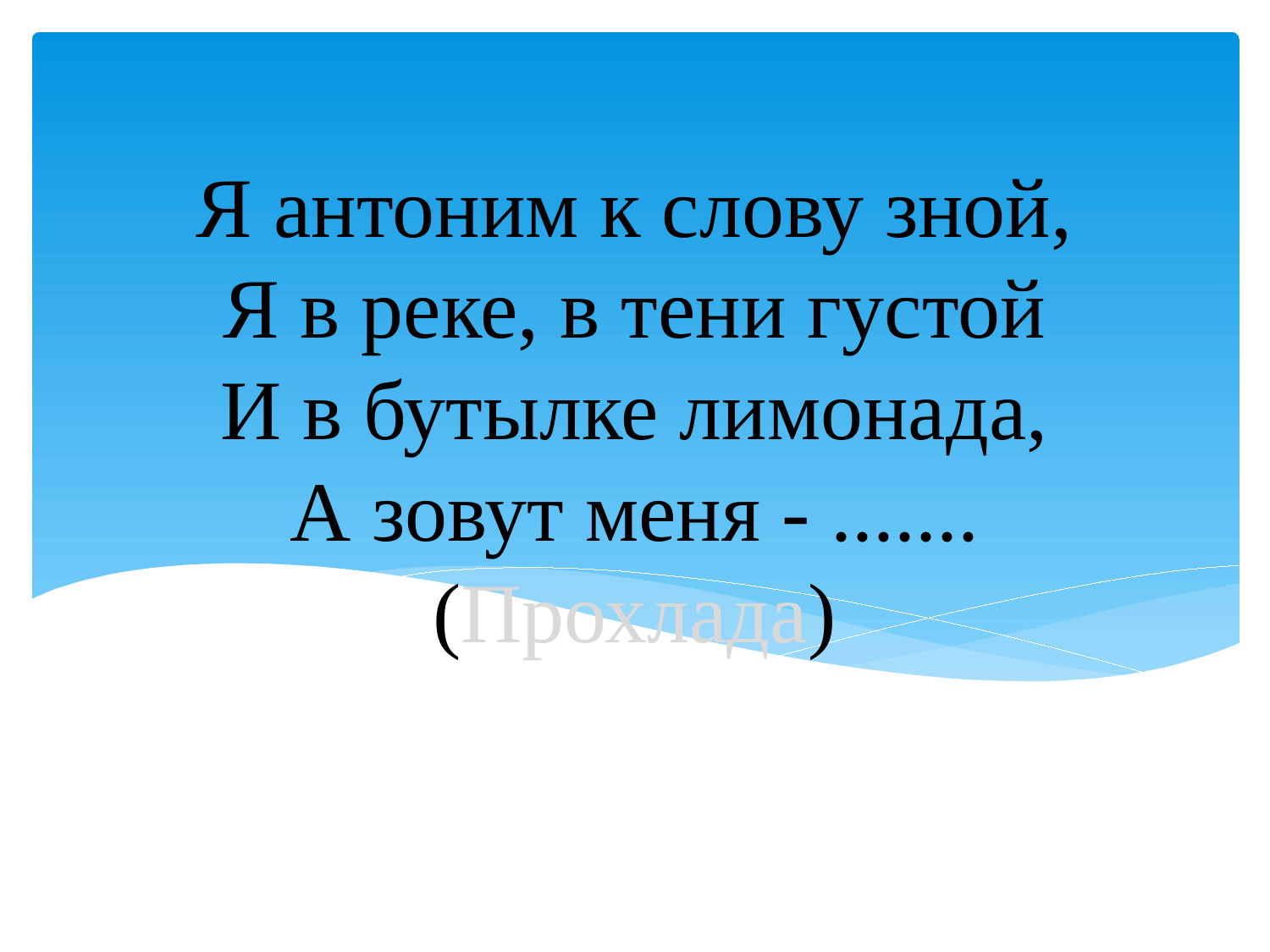

# Я антоним к слову зной, Я в реке, в тени густой И в бутылке лимонада, А зовут меня - .......(Прохлада)